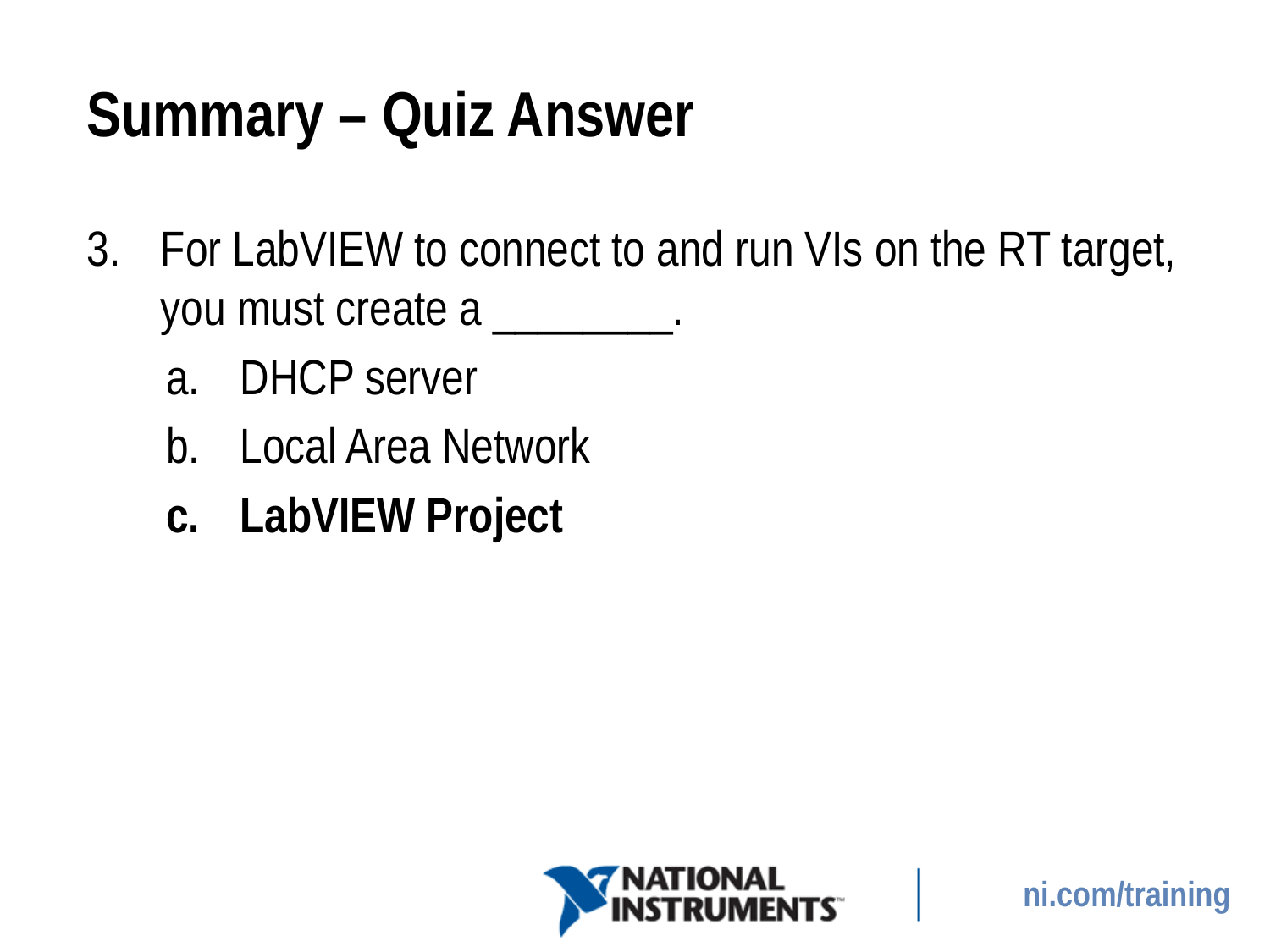

# Summary – Quiz Answer
For LabVIEW to connect to and run VIs on the RT target, you must create a ________.
DHCP server
Local Area Network
LabVIEW Project